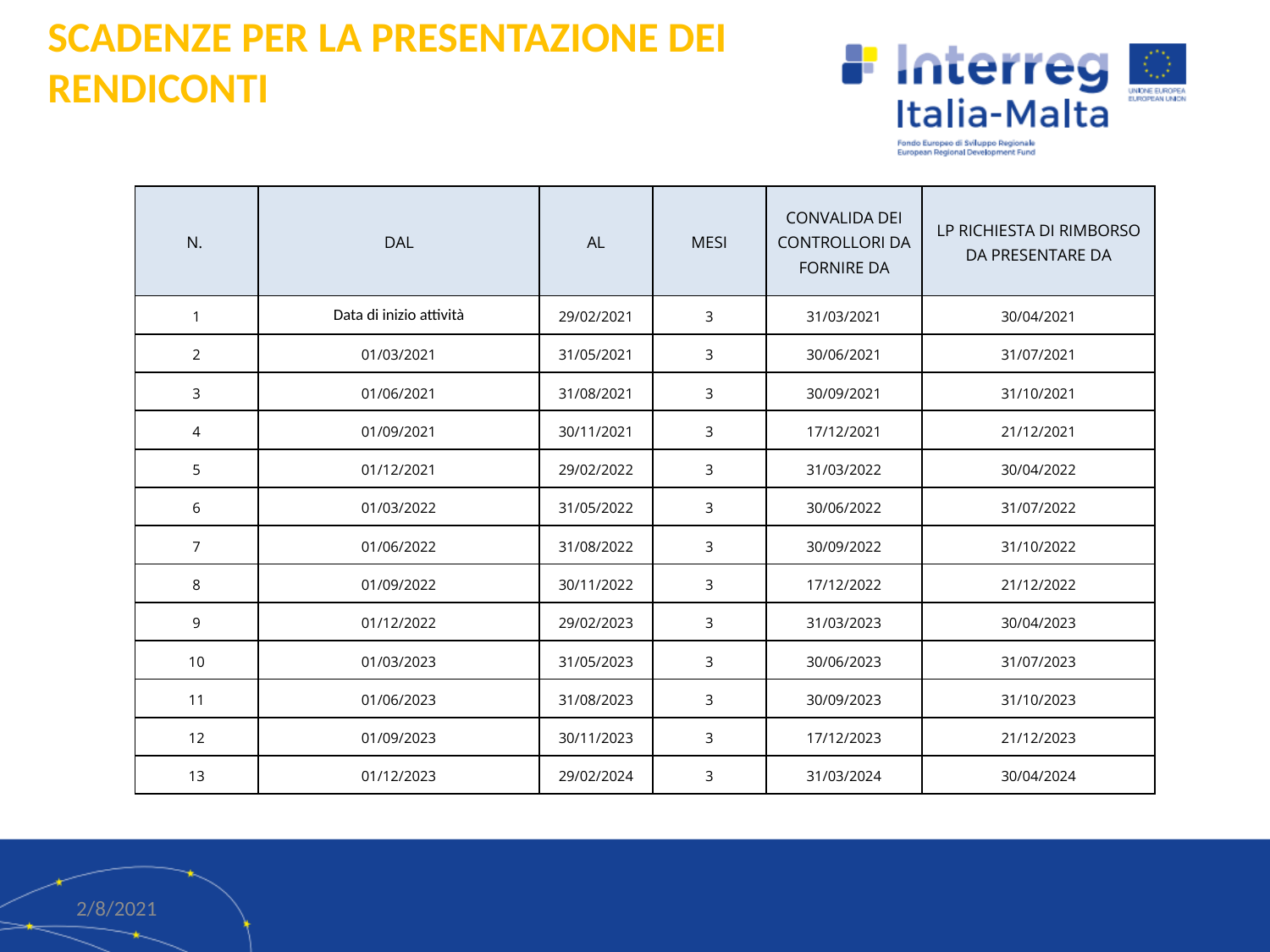

# SCADENZE PER LA PRESENTAZIONE DEI RENDICONTI
| N. | DAL | AL | MESI | CONVALIDA DEI CONTROLLORI DA FORNIRE DA | LP RICHIESTA DI RIMBORSO DA PRESENTARE DA |
| --- | --- | --- | --- | --- | --- |
| 1 | Data di inizio attività | 29/02/2021 | 3 | 31/03/2021 | 30/04/2021 |
| 2 | 01/03/2021 | 31/05/2021 | 3 | 30/06/2021 | 31/07/2021 |
| 3 | 01/06/2021 | 31/08/2021 | 3 | 30/09/2021 | 31/10/2021 |
| 4 | 01/09/2021 | 30/11/2021 | 3 | 17/12/2021 | 21/12/2021 |
| 5 | 01/12/2021 | 29/02/2022 | 3 | 31/03/2022 | 30/04/2022 |
| 6 | 01/03/2022 | 31/05/2022 | 3 | 30/06/2022 | 31/07/2022 |
| 7 | 01/06/2022 | 31/08/2022 | 3 | 30/09/2022 | 31/10/2022 |
| 8 | 01/09/2022 | 30/11/2022 | 3 | 17/12/2022 | 21/12/2022 |
| 9 | 01/12/2022 | 29/02/2023 | 3 | 31/03/2023 | 30/04/2023 |
| 10 | 01/03/2023 | 31/05/2023 | 3 | 30/06/2023 | 31/07/2023 |
| 11 | 01/06/2023 | 31/08/2023 | 3 | 30/09/2023 | 31/10/2023 |
| 12 | 01/09/2023 | 30/11/2023 | 3 | 17/12/2023 | 21/12/2023 |
| 13 | 01/12/2023 | 29/02/2024 | 3 | 31/03/2024 | 30/04/2024 |
2/8/2021

25